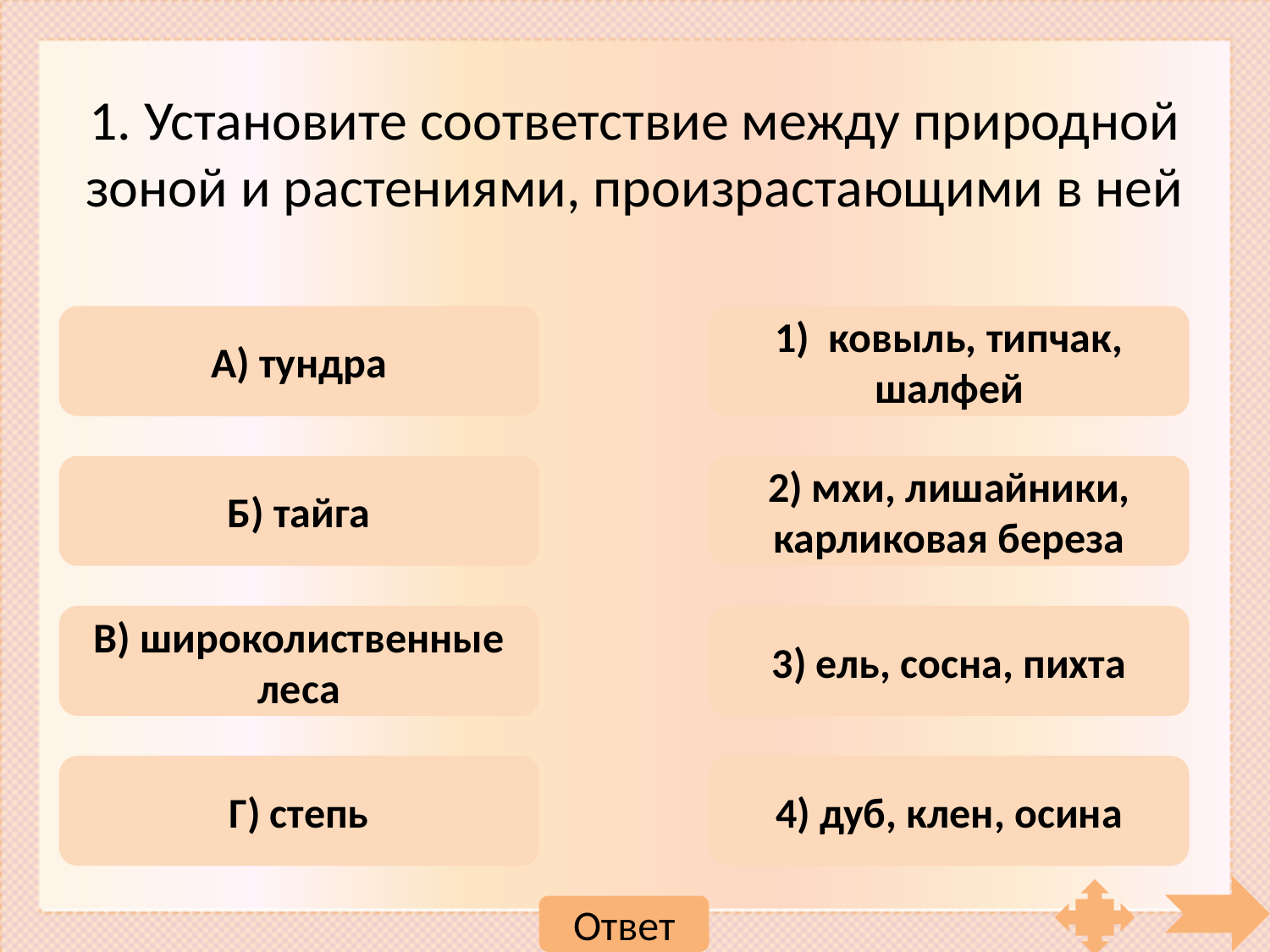

# 1. Установите соответствие между природной зоной и растениями, произрастающими в ней
А) тундра
1)  ковыль, типчак, шалфей
Б) тайга
2) мхи, лишайники, карликовая береза
В) широколиственные леса
3) ель, сосна, пихта
Г) степь
4) дуб, клен, осина

Ответ